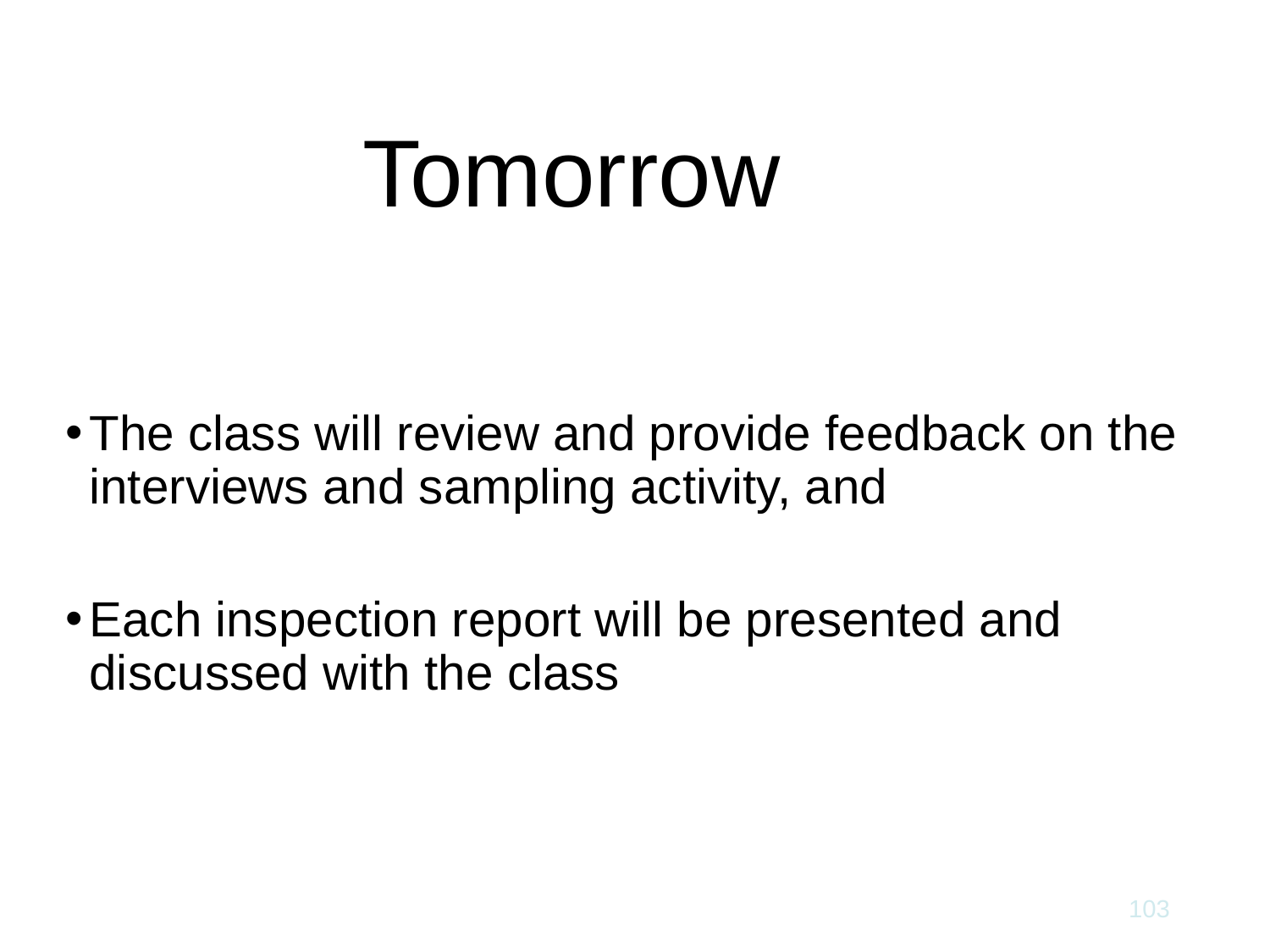

Tomorrow

The class will review and provide feedback on the interviews and sampling activity, and

Each inspection report will be presented and discussed with the class
103